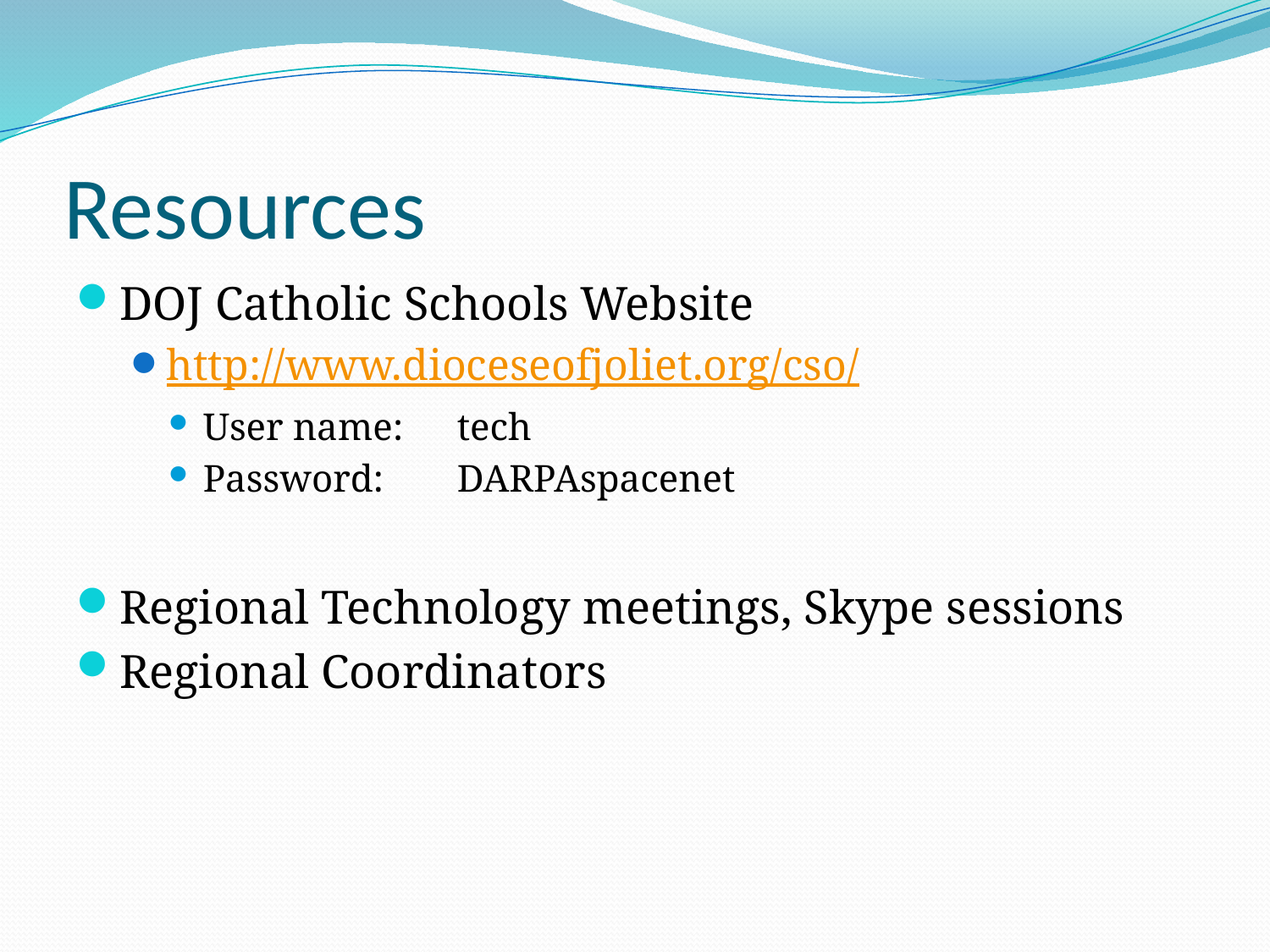

# Resources
DOJ Catholic Schools Website
http://www.dioceseofjoliet.org/cso/
User name:	tech
Password:	DARPAspacenet

Regional Technology meetings, Skype sessions
Regional Coordinators